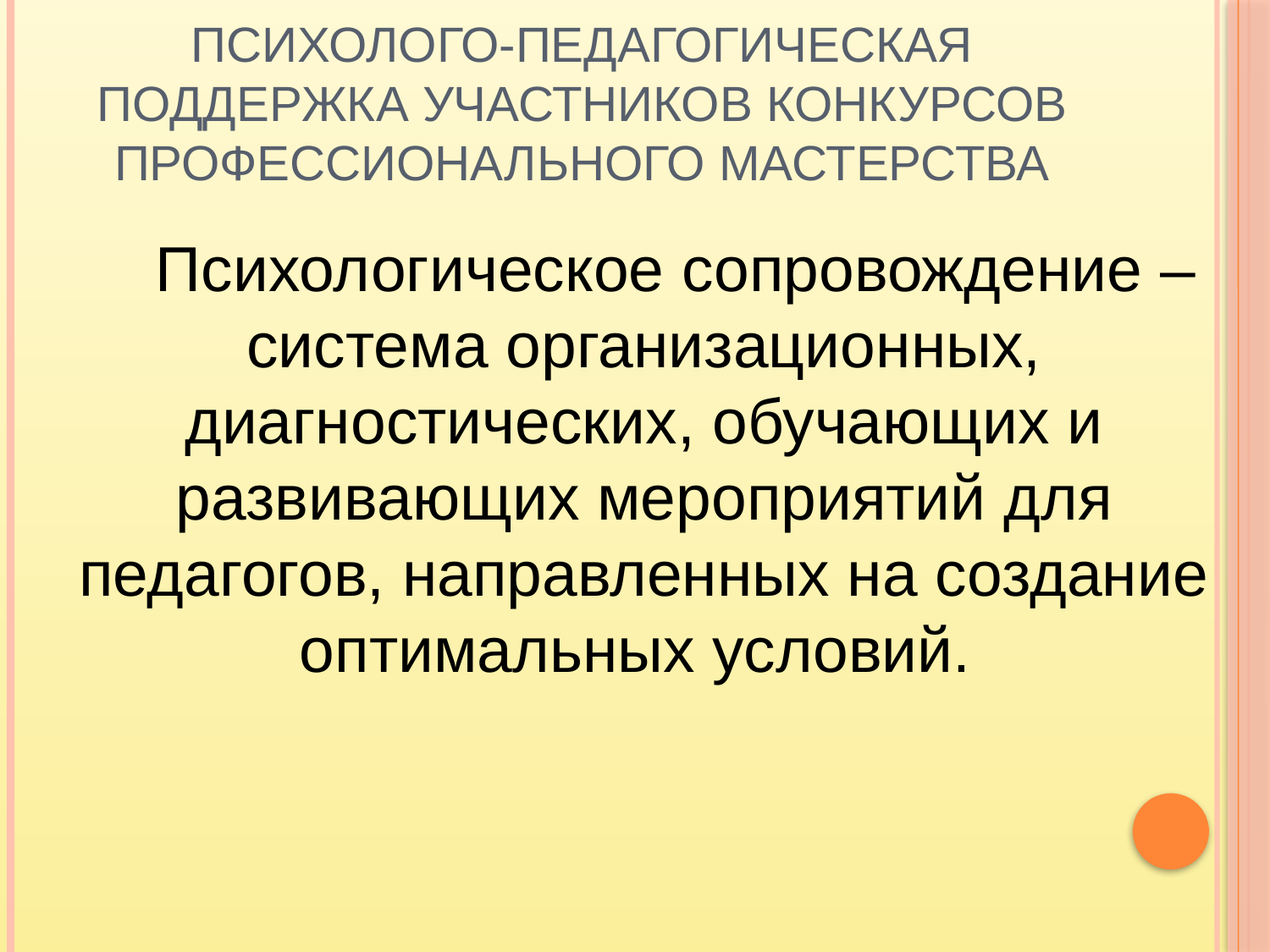

# Психолого-педагогическая поддержка участников конкурсов профессионального мастерства
Психологическое сопровождение – система организационных, диагностических, обучающих и развивающих мероприятий для педагогов, направленных на создание оптимальных условий.